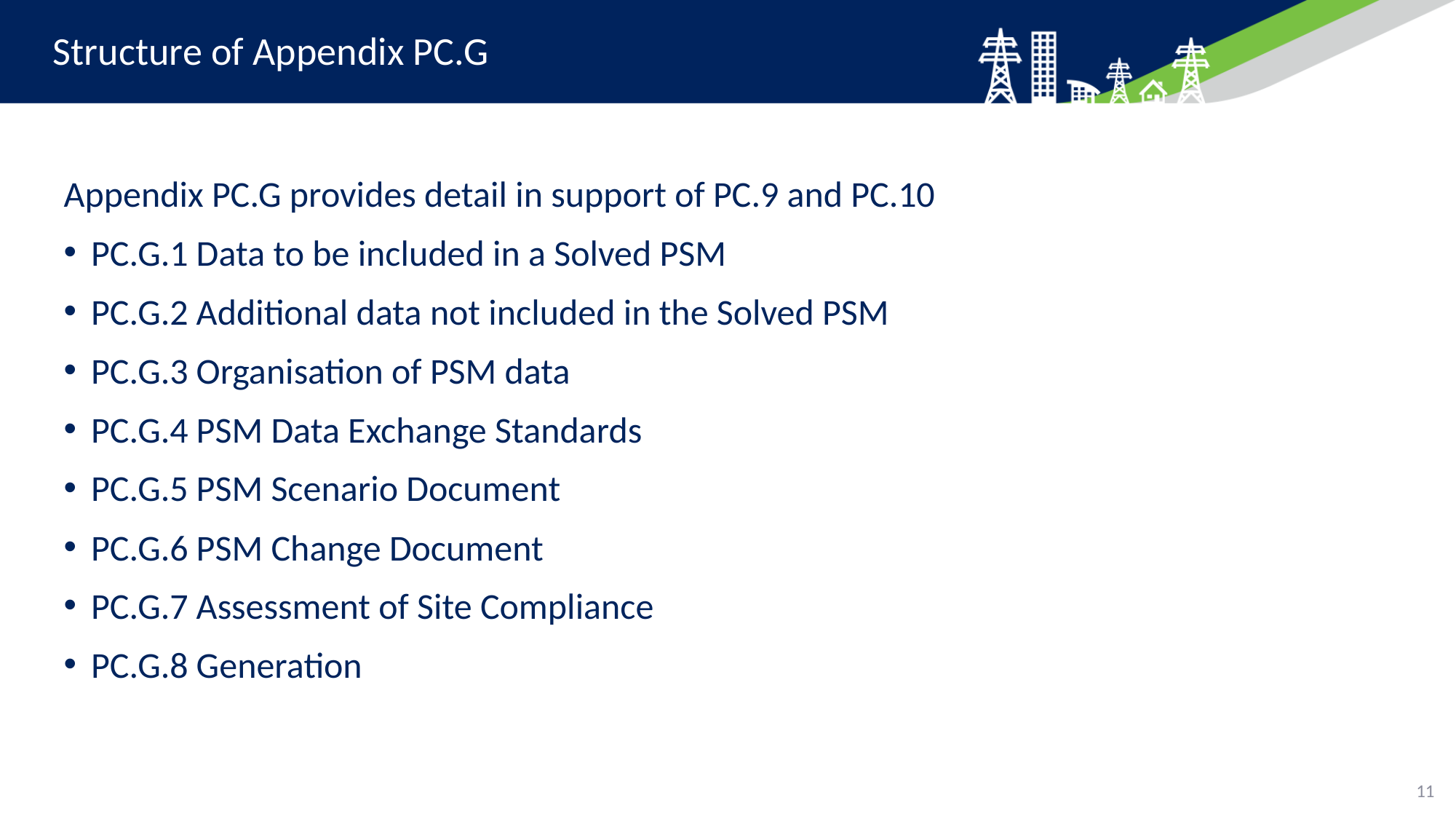

# Structure of Appendix PC.G
Appendix PC.G provides detail in support of PC.9 and PC.10
PC.G.1 Data to be included in a Solved PSM
PC.G.2 Additional data not included in the Solved PSM
PC.G.3 Organisation of PSM data
PC.G.4 PSM Data Exchange Standards
PC.G.5 PSM Scenario Document
PC.G.6 PSM Change Document
PC.G.7 Assessment of Site Compliance
PC.G.8 Generation
11